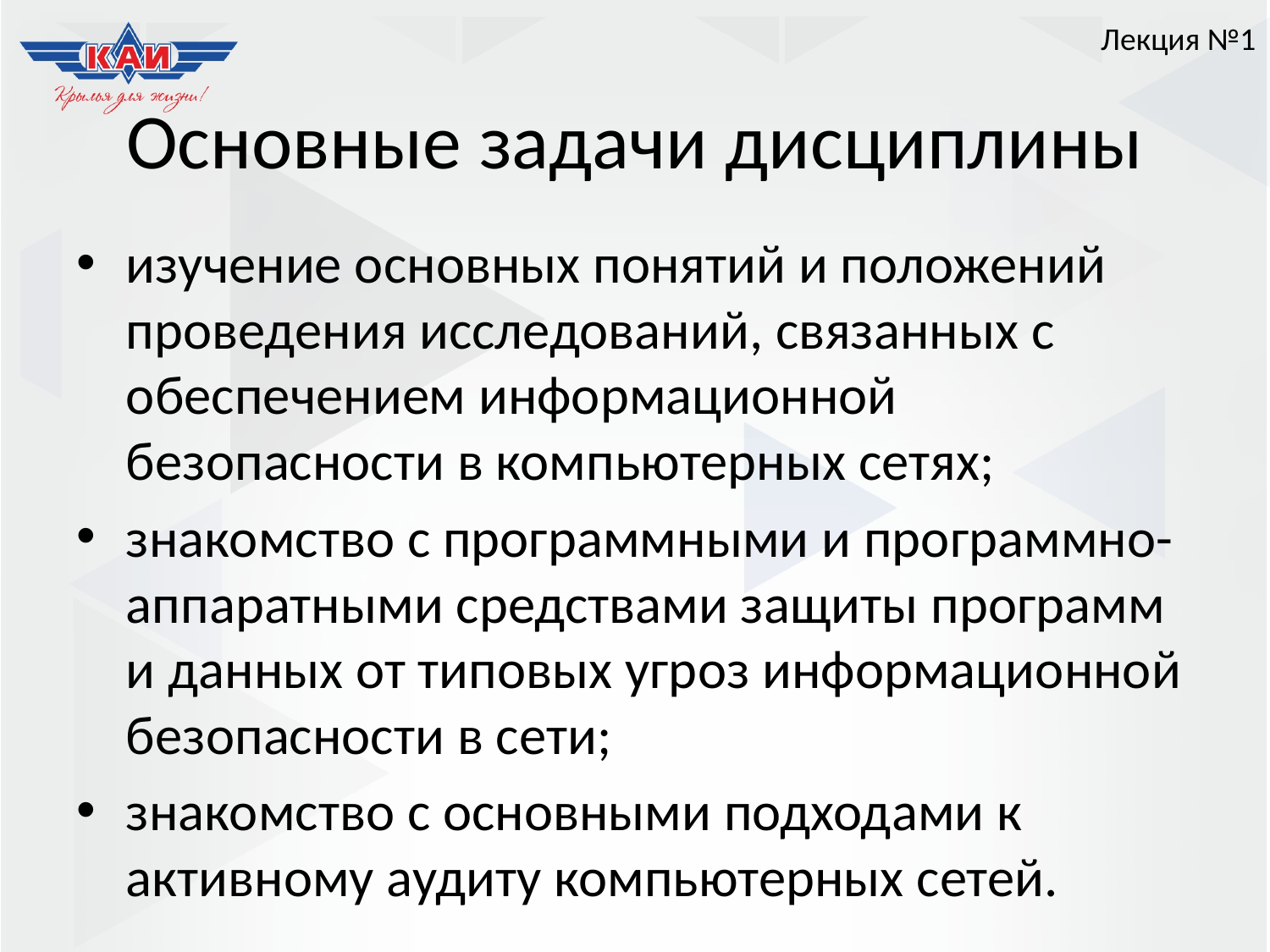

Лекция №1
# Основные задачи дисциплины
изучение основных понятий и положений проведения исследований, связанных с обеспечением информационной безопасности в компьютерных сетях;
знакомство с программными и программно-аппаратными средствами защиты программ и данных от типовых угроз информационной безопасности в сети;
знакомство с основными подходами к активному аудиту компьютерных сетей.